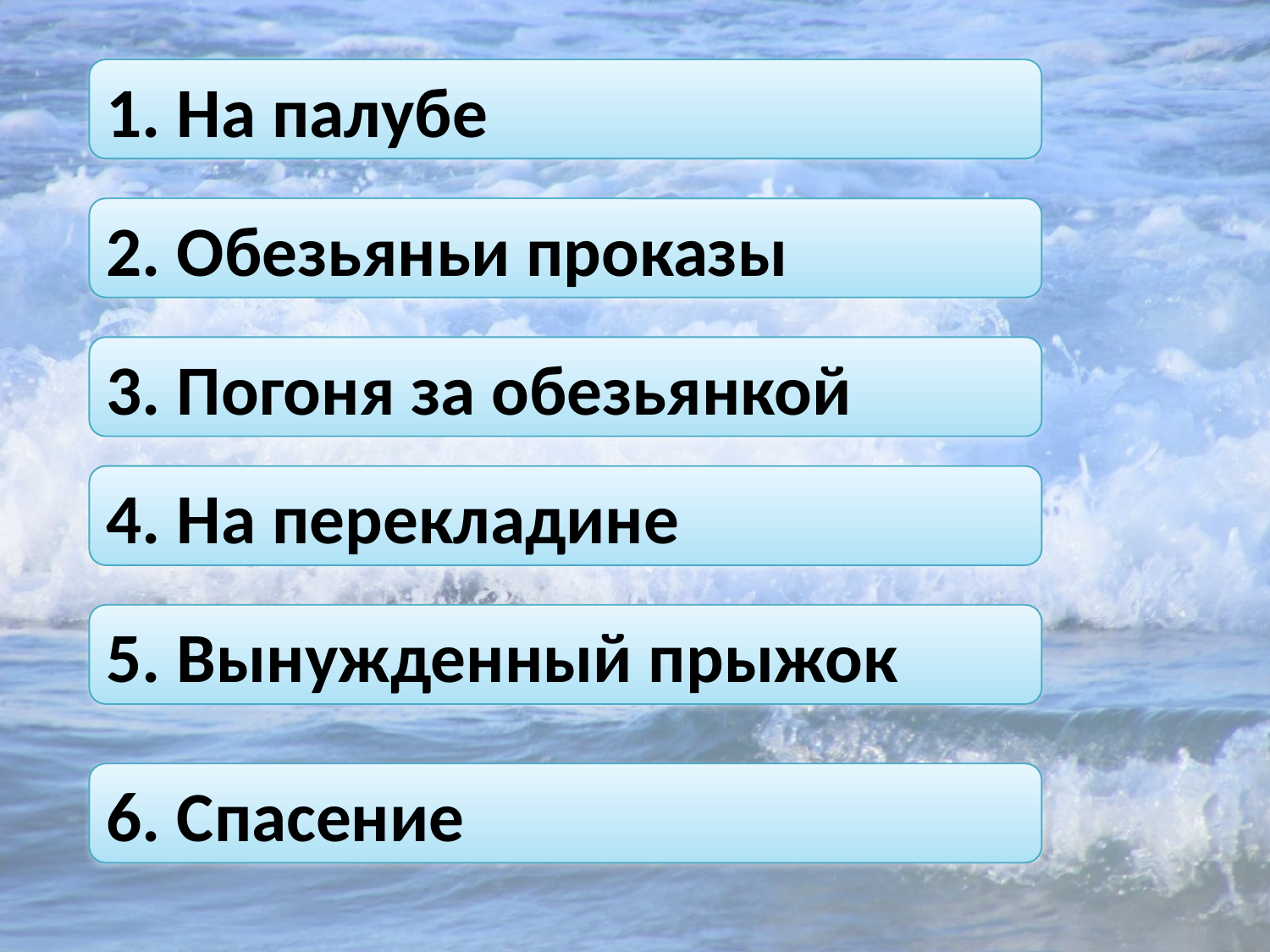

1. На палубе
2. Обезьяньи проказы
3. Погоня за обезьянкой
4. На перекладине
5. Вынужденный прыжок
6. Спасение